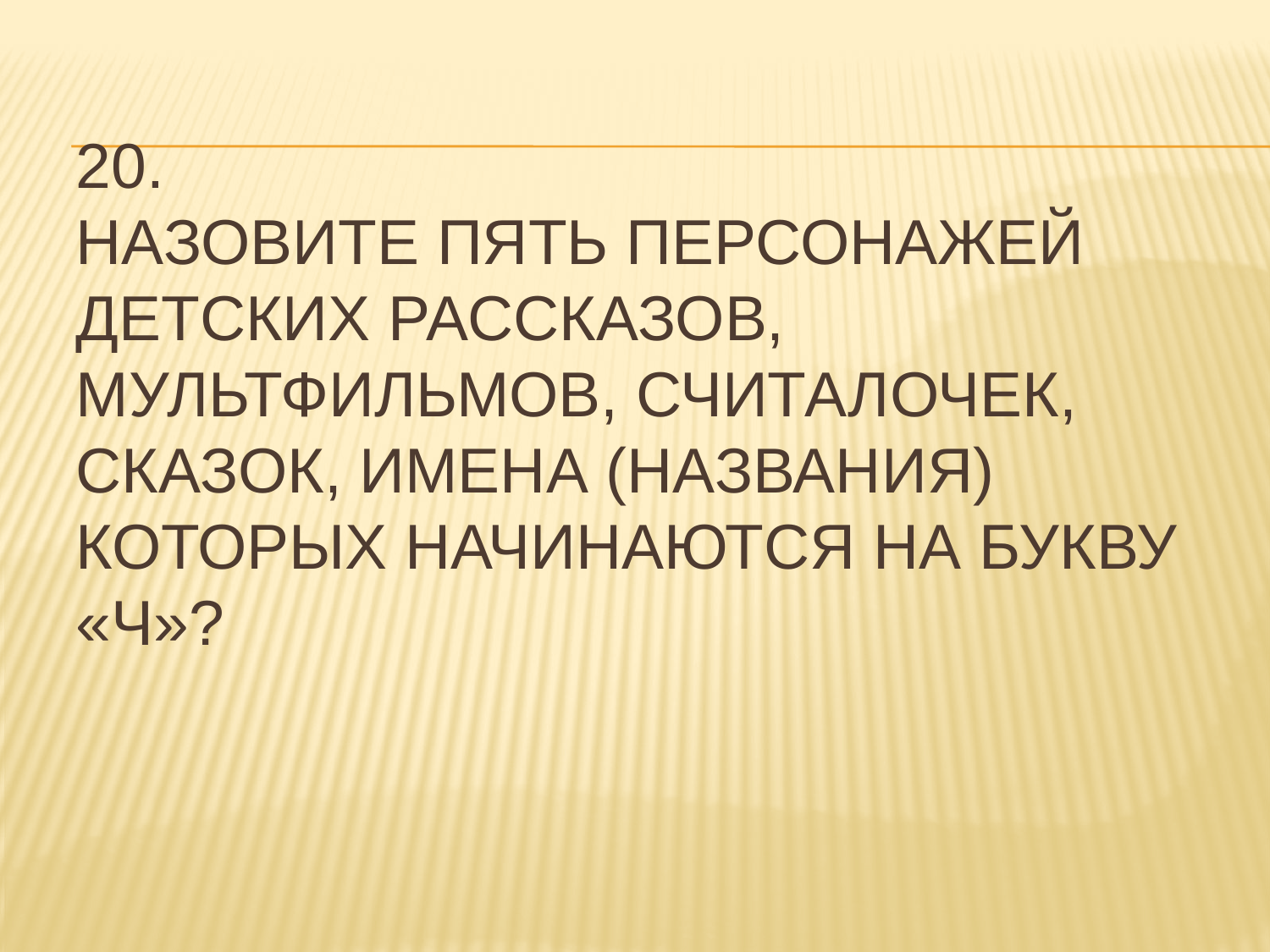

# 20. Назовите пять персонажей детских рассказов, мультфильмов, считалочек, сказок, имена (названия) которых начинаются на букву «Ч»?